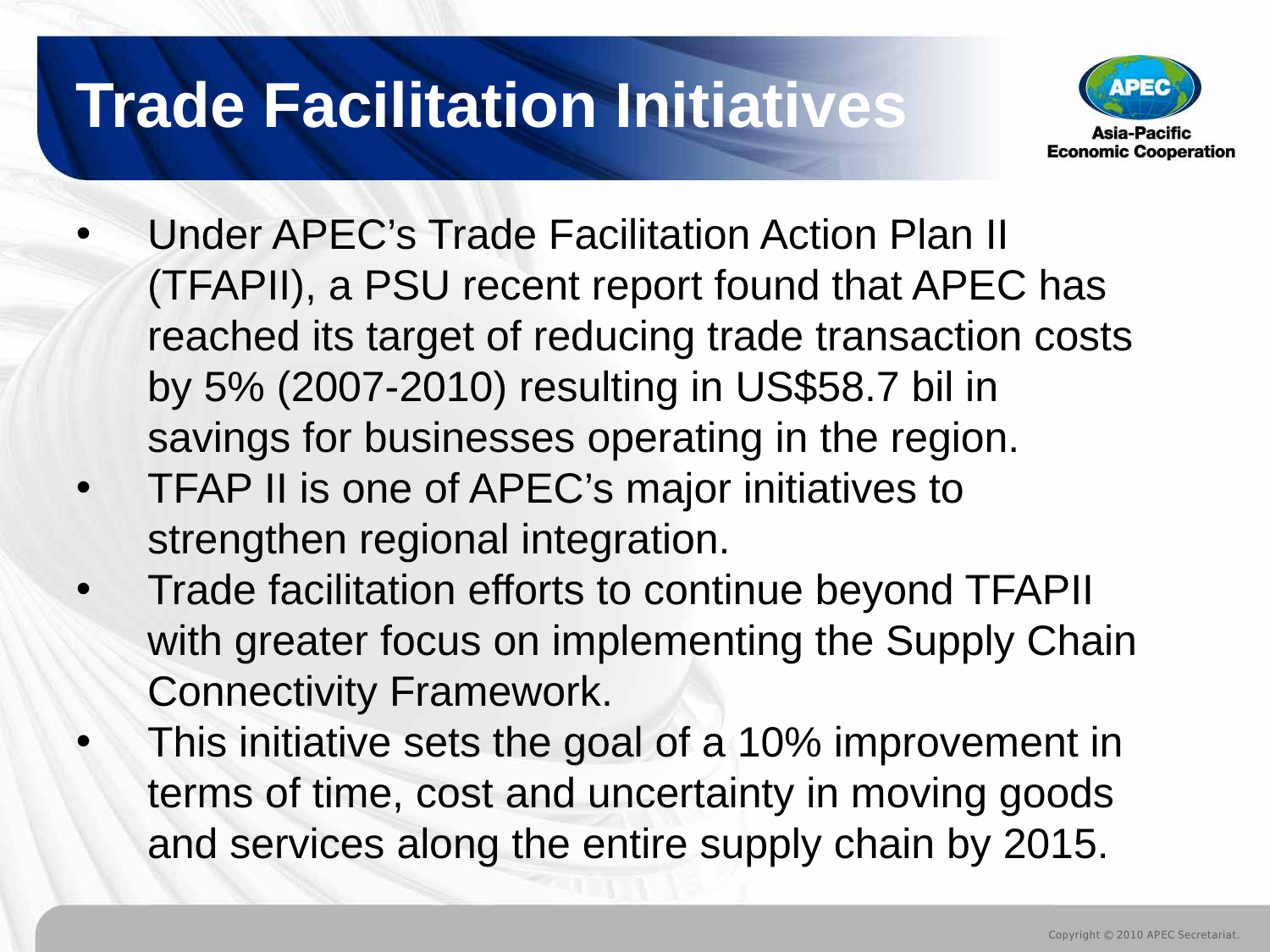

Trade Facilitation Initiatives
Under APEC’s Trade Facilitation Action Plan II (TFAPII), a PSU recent report found that APEC has reached its target of reducing trade transaction costs by 5% (2007-2010) resulting in US$58.7 bil in savings for businesses operating in the region.
TFAP II is one of APEC’s major initiatives to strengthen regional integration.
Trade facilitation efforts to continue beyond TFAPII with greater focus on implementing the Supply Chain Connectivity Framework.
This initiative sets the goal of a 10% improvement in terms of time, cost and uncertainty in moving goods and services along the entire supply chain by 2015.